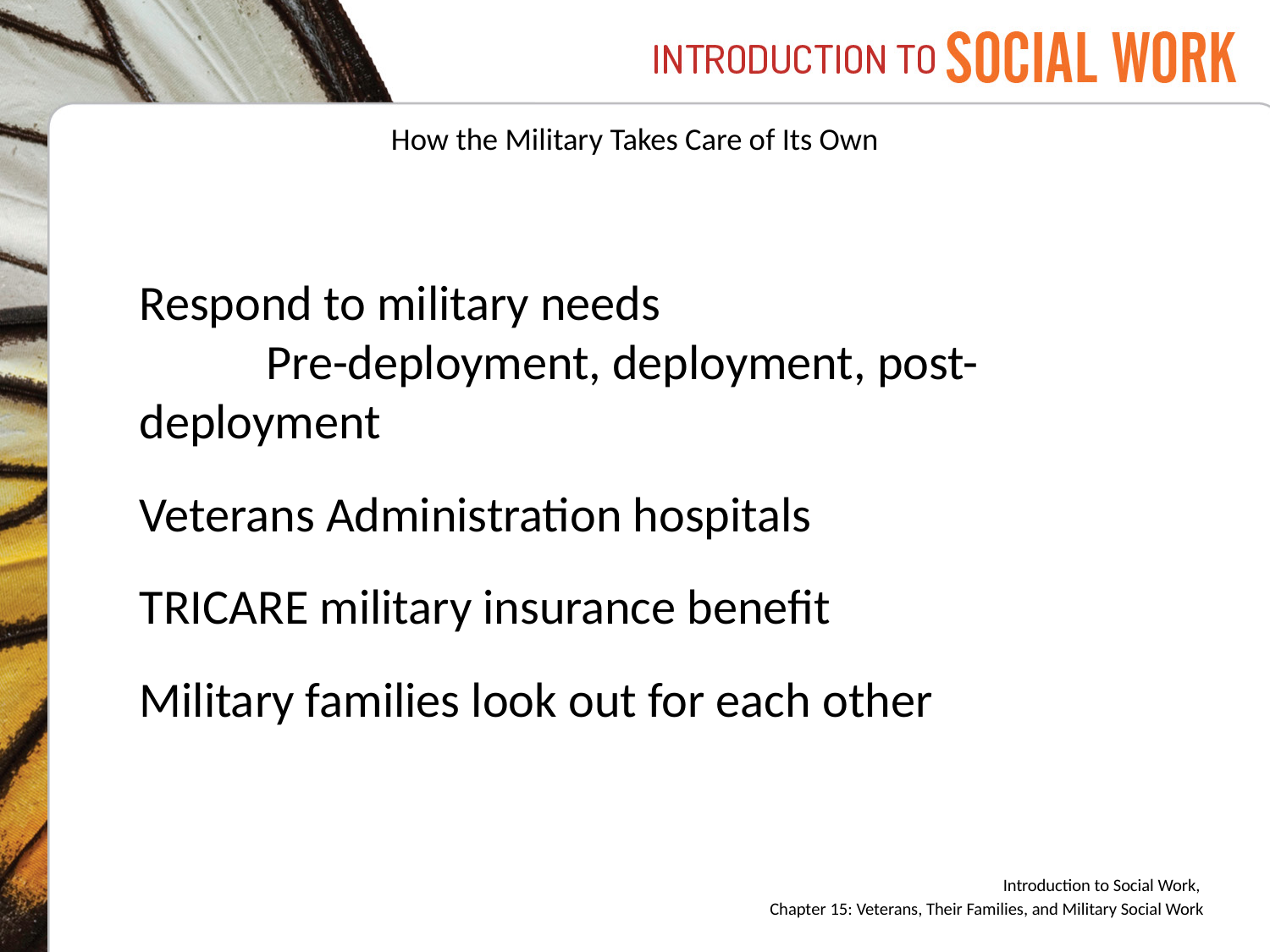

# How the Military Takes Care of Its Own

Respond to military needs
	Pre-deployment, deployment, post-deployment

Veterans Administration hospitals

TRICARE military insurance benefit

Military families look out for each other
Introduction to Social Work,
Chapter 15: Veterans, Their Families, and Military Social Work